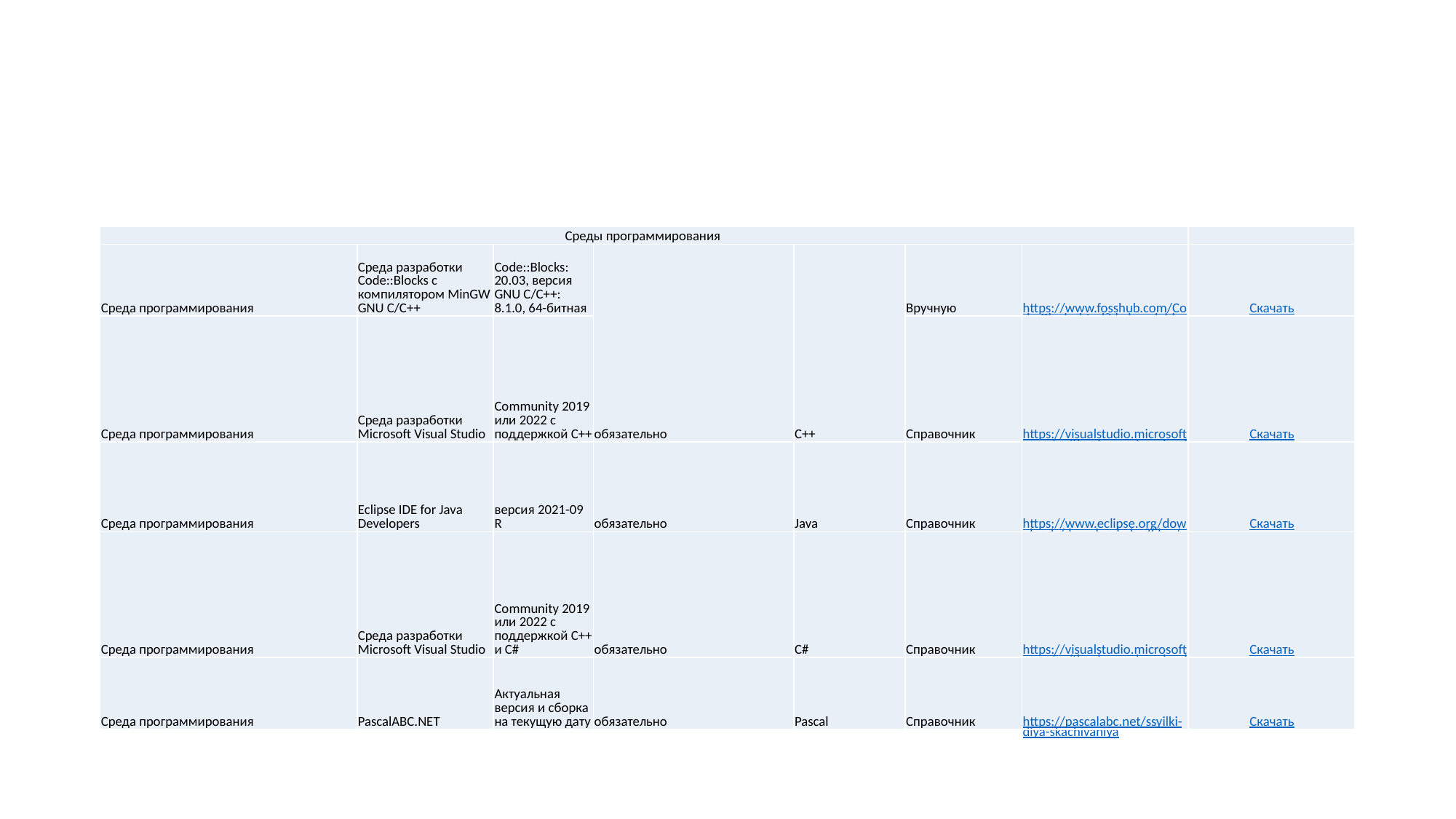

| Среды программирования |  |  |  |  |  |  |  |
| --- | --- | --- | --- | --- | --- | --- | --- |
| Среда программирования | Среда разработки Code::Blocks с компилятором MinGW GNU C/C++ | Code::Blocks: 20.03, версия GNU C/C++: 8.1.0, 64-битная | обязательно | C++ | Вручную | https://www.fosshub.com/Code-Blocks.html?dwl=codeblocks-20.03mingw-setup.exe | Скачать |
| Среда программирования | Среда разработки Microsoft Visual Studio | Community 2019 или 2022 с поддержкой C++ |  |  | Справочник | https://visualstudio.microsoft.com/ru/thank-you-downloading-visual-studio/?sku=Community&channel=Release&version=VS2022&source=VSLandingPage&cid=2030&passive=false | Скачать |
| Среда программирования | Eclipse IDE for Java Developers | версия 2021-09 R | обязательно | Java | Справочник | https://www.eclipse.org/downloads/download.php?file=/oomph/epp/2021-09/R/eclipse-inst-jre-win64.exe | Скачать |
| Среда программирования | Среда разработки Microsoft Visual Studio | Community 2019 или 2022 с поддержкой C++ и C# | обязательно | C# | Справочник | https://visualstudio.microsoft.com/ru/thank-you-downloading-visual-studio/?sku=Community&channel=Release&version=VS2022&source=VSLandingPage&cid=2030&passive=false | Скачать |
| Среда программирования | PascalABC.NET | Актуальная версия и сборка на текущую дату | обязательно | Pascal | Справочник | https://pascalabc.net/ssyilki-dlya-skachivaniya | Скачать |